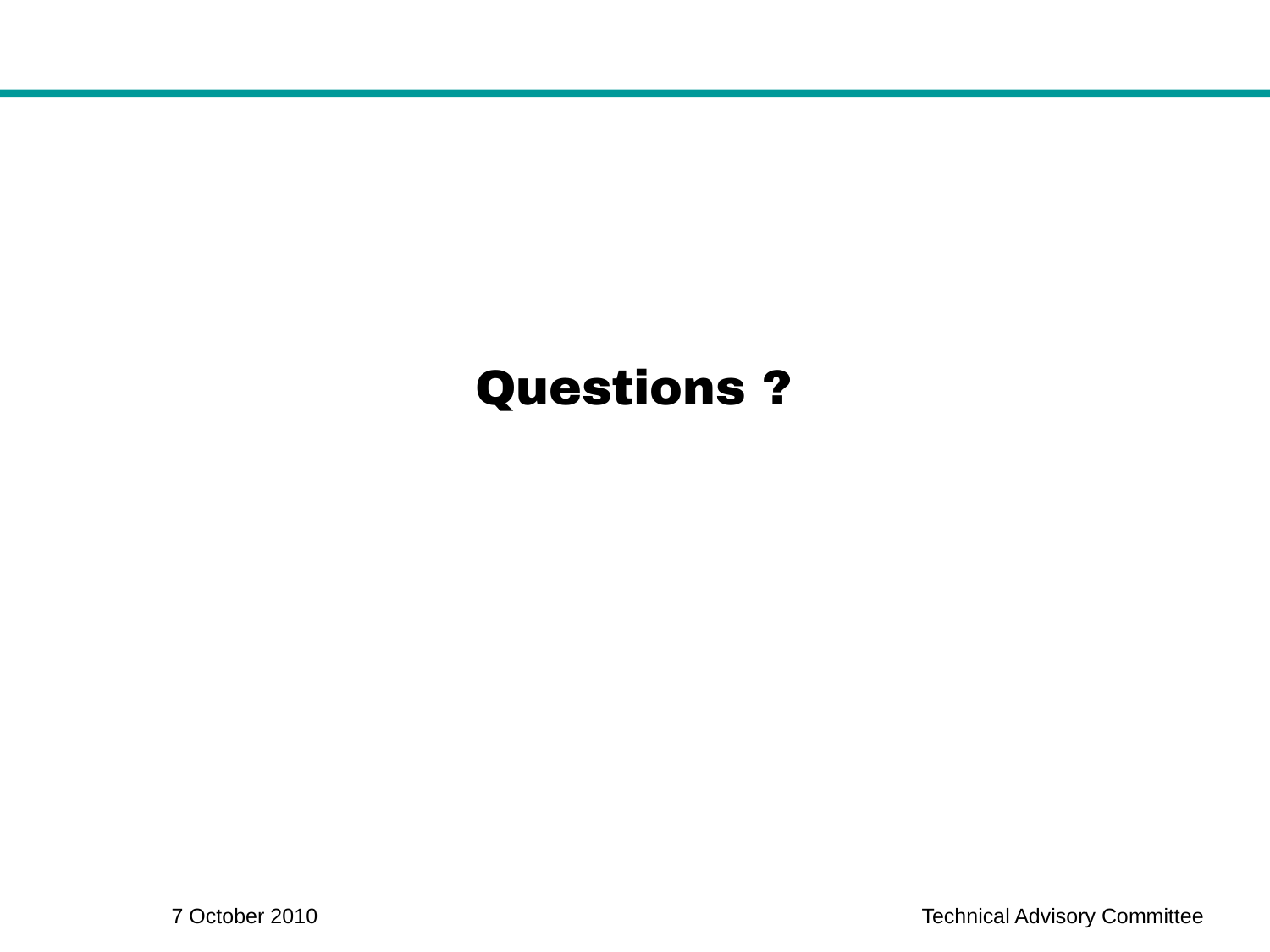

Questions ?
7 October 2010
Technical Advisory Committee